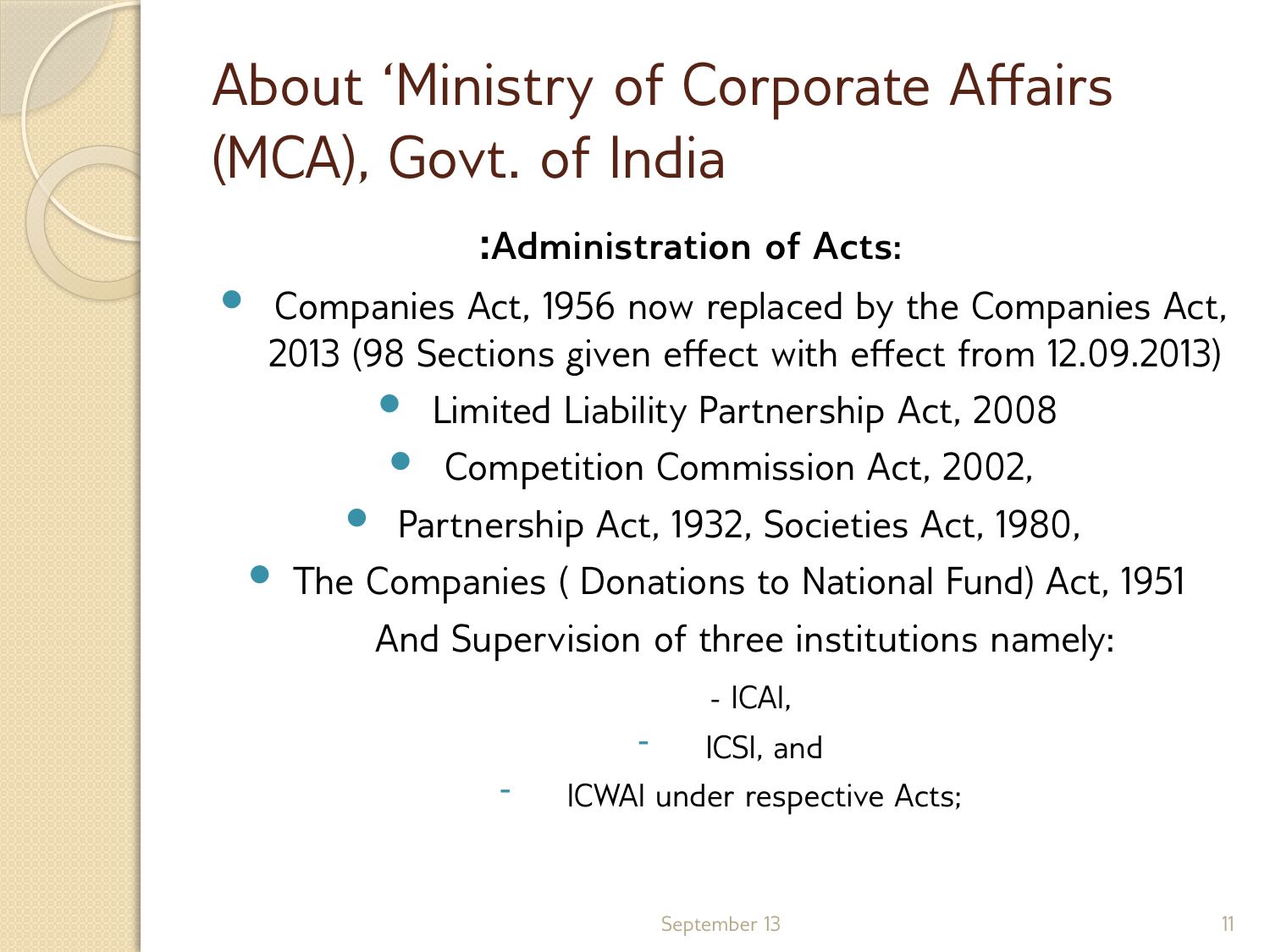

# About ‘Ministry of Corporate Affairs (MCA), Govt. of India
   :Administration of Acts:
 Companies Act, 1956 now replaced by the Companies Act, 2013 (98 Sections given effect with effect from 12.09.2013)
Limited Liability Partnership Act, 2008
Competition Commission Act, 2002,
Partnership Act, 1932, Societies Act, 1980,
The Companies ( Donations to National Fund) Act, 1951
	And Supervision of three institutions namely:
	 - ICAI,
ICSI, and
 ICWAI under respective Acts;
September 13
11